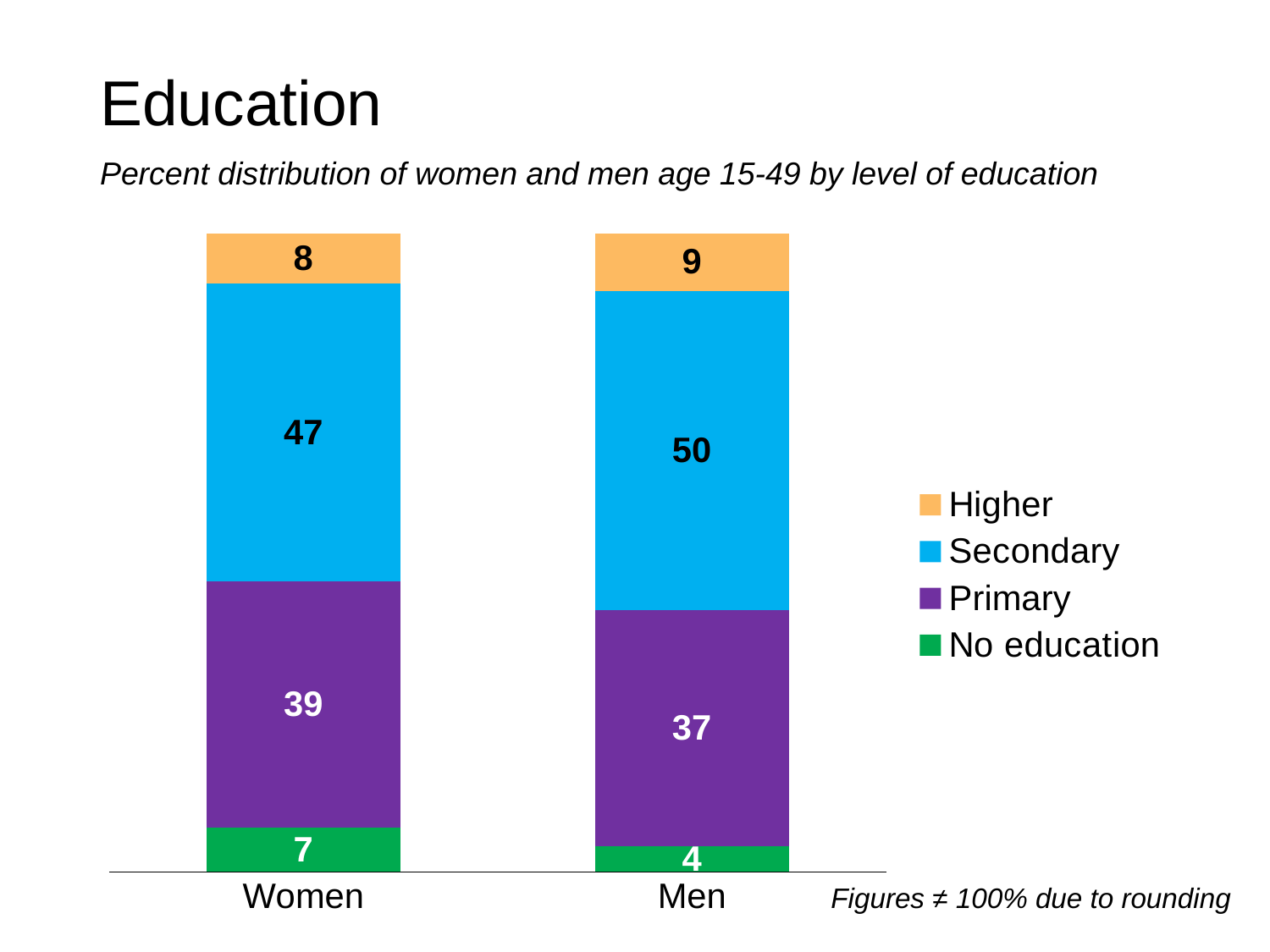

# Education
Percent distribution of women and men age 15-49 by level of education

### Chart

| Category | No education | Primary | Secondary | Higher |
|---|---|---|---|---|
| Women | 7.0 | 39.0 | 47.0 | 8.0 |
| Men | 4.0 | 37.0 | 50.0 | 9.0 |
Figures ≠ 100% due to rounding